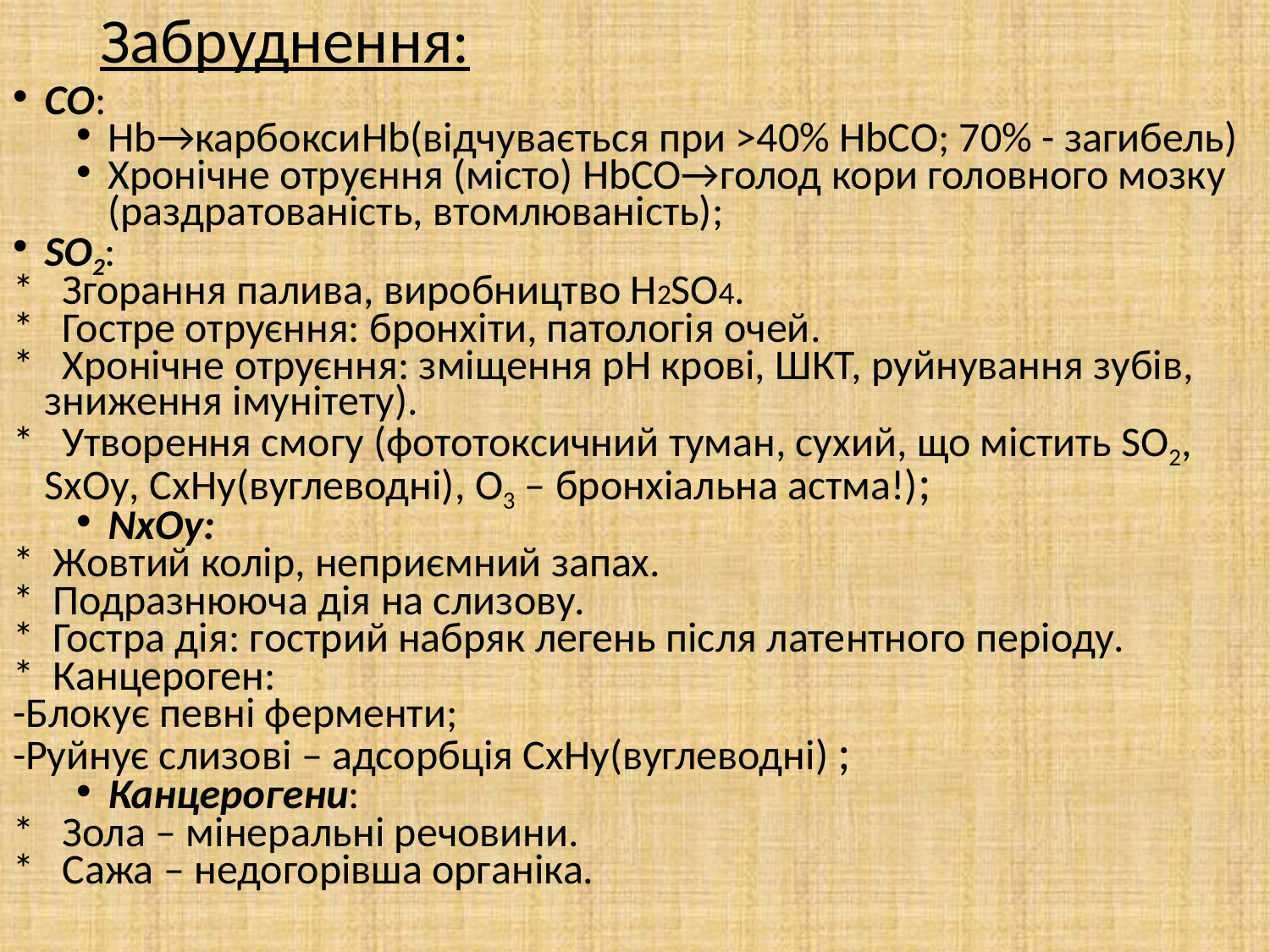

# Забруднення:
СО:
Hb→карбоксиHb(відчувається при >40% HbCO; 70% - загибель)
Хронічне отруєння (місто) HbCO→голод кори головного мозку (раздратованість, втомлюваність);
SO2:
*   Згорання палива, виробництво H2SO4.
*   Гостре отруєння: бронхіти, патологія очей.
*   Хронічне отруєння: зміщення pH крові, ШКТ, руйнування зубів, зниження імунітету).
*   Утворення смогу (фототоксичний туман, сухий, що містить SO2, SxOy, CxHy(вуглеводні), O3 – бронхіальна астма!);
NxOy:
*  Жовтий колір, неприємний запах.
*  Подразнююча дія на слизову.
*  Гостра дія: гострий набряк легень після латентного періоду.
*  Канцероген:
-Блокує певні ферменти;
-Руйнує слизові – адсорбція CxHy(вуглеводні) ;
Канцерогени:
*   Зола – мінеральні речовини.
*   Сажа – недогорівша органіка.